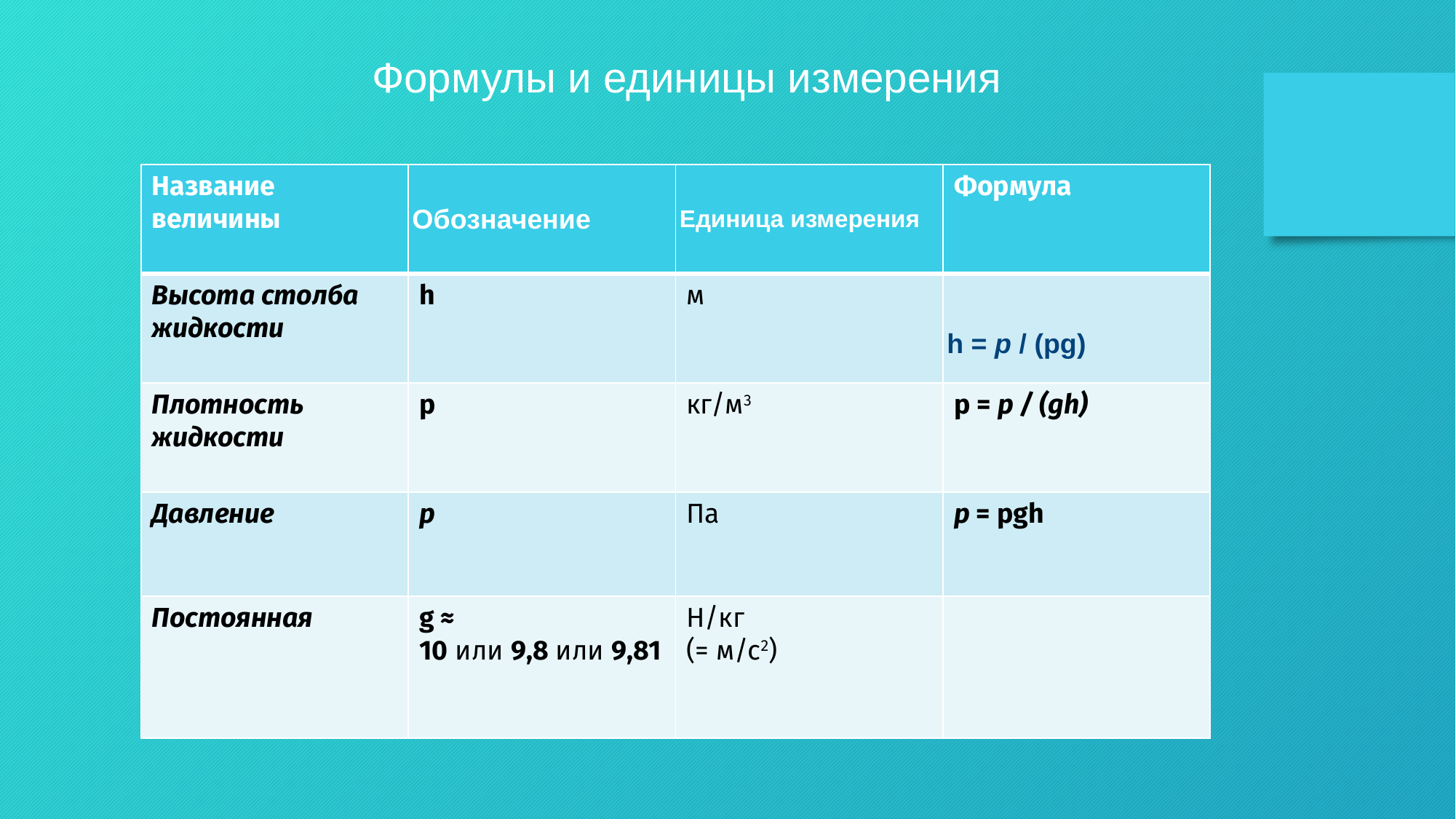

Формулы и единицы измерения
| Название величины | Обозначение | Единица измерения | Формула |
| --- | --- | --- | --- |
| Высота столба жидкости | h | м | h = p / (pg) |
| Плотность жидкости | р | кг/м3 | p = p / (gh) |
| Давление | р | Па | p = pgh |
| Постоянная | g ≈ 10 или 9,8 или 9,81 | Н/кг (= м/с2) |  |